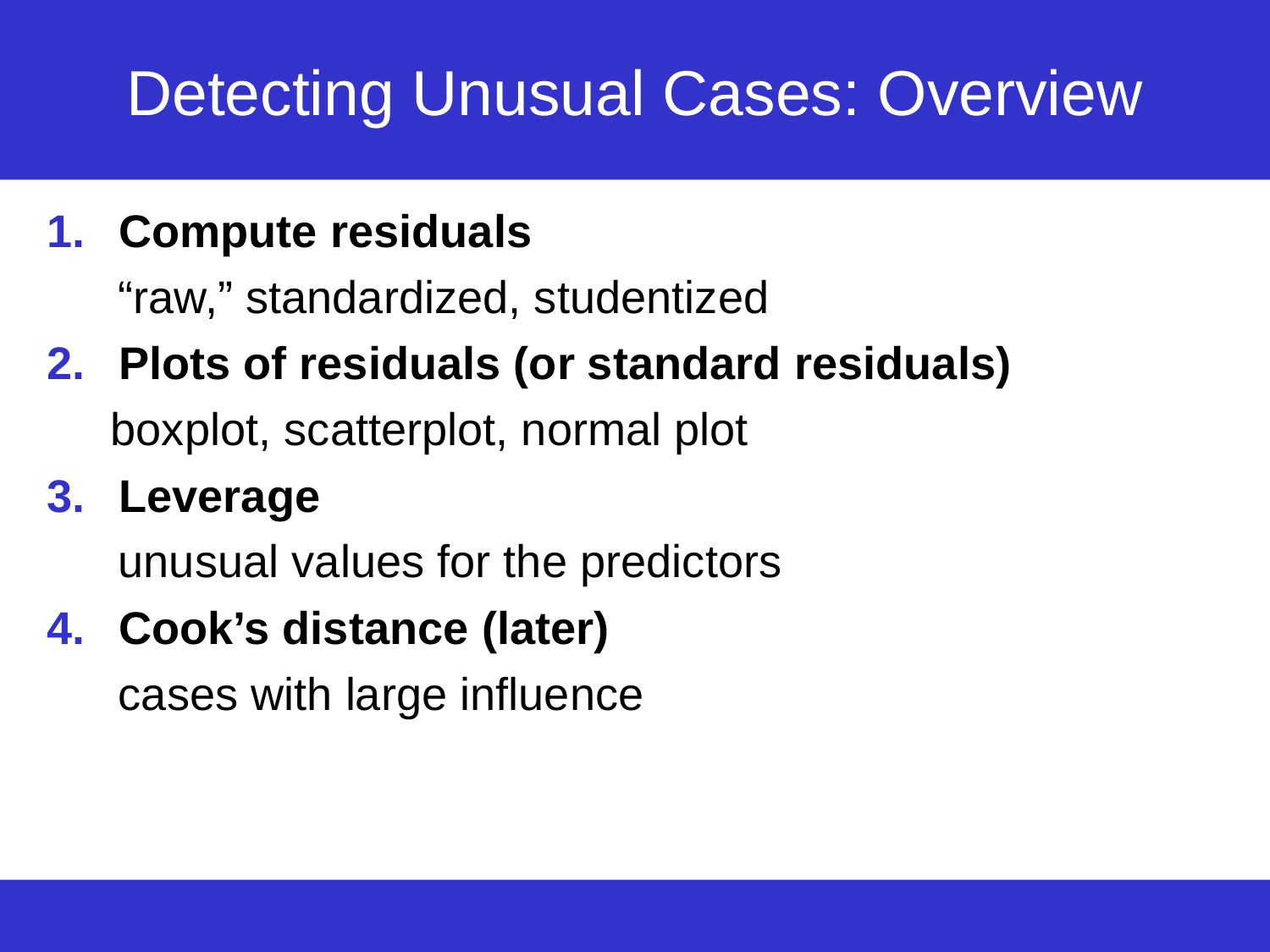

# Detecting Unusual Cases: Overview
Compute residuals
“raw,” standardized, studentized
Plots of residuals (or standard residuals)
     boxplot, scatterplot, normal plot
Leverage
unusual values for the predictors
Cook’s distance (later)
cases with large influence